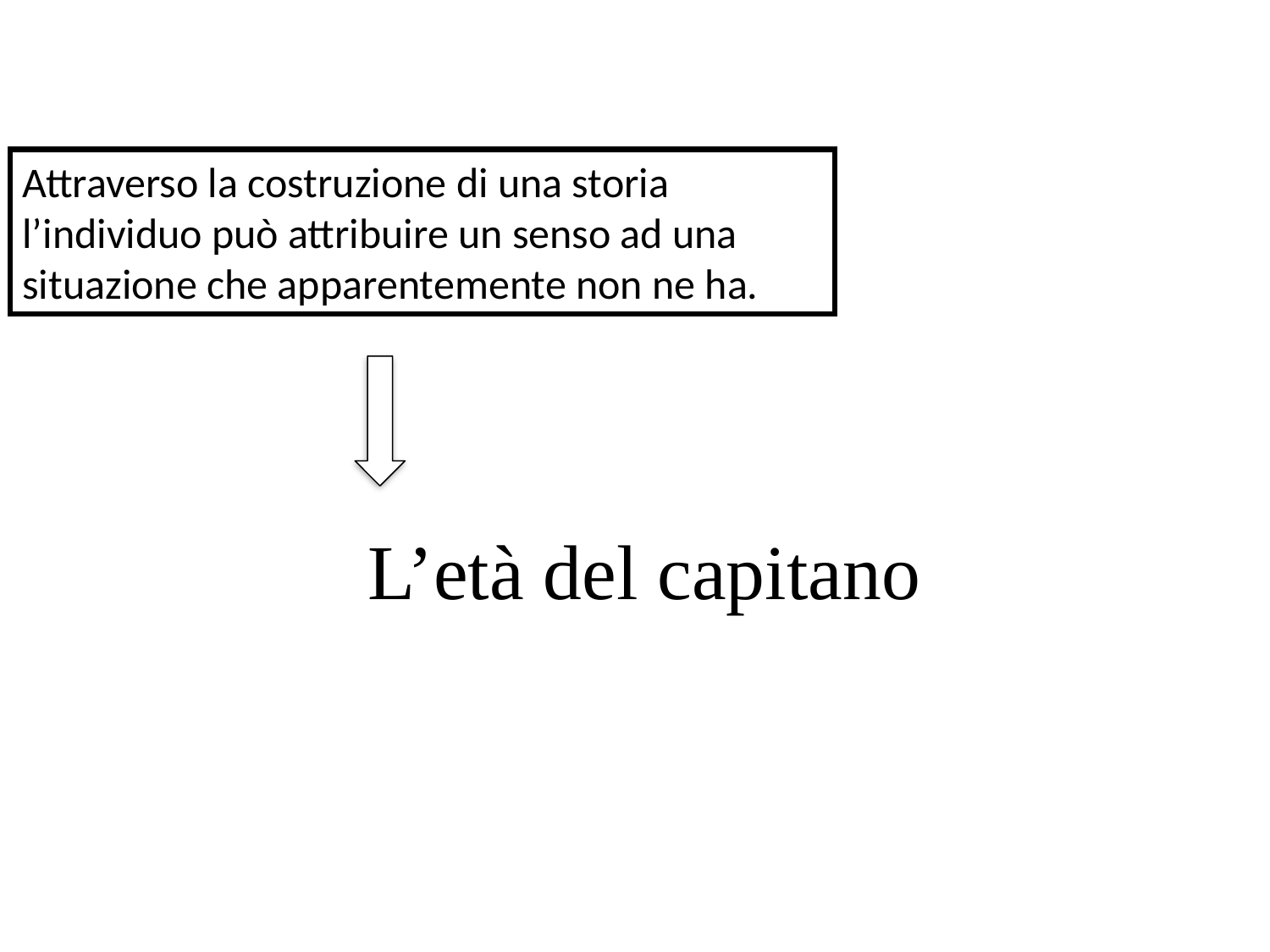

Attraverso la costruzione di una storia l’individuo può attribuire un senso ad una situazione che apparentemente non ne ha.

L’età del capitano